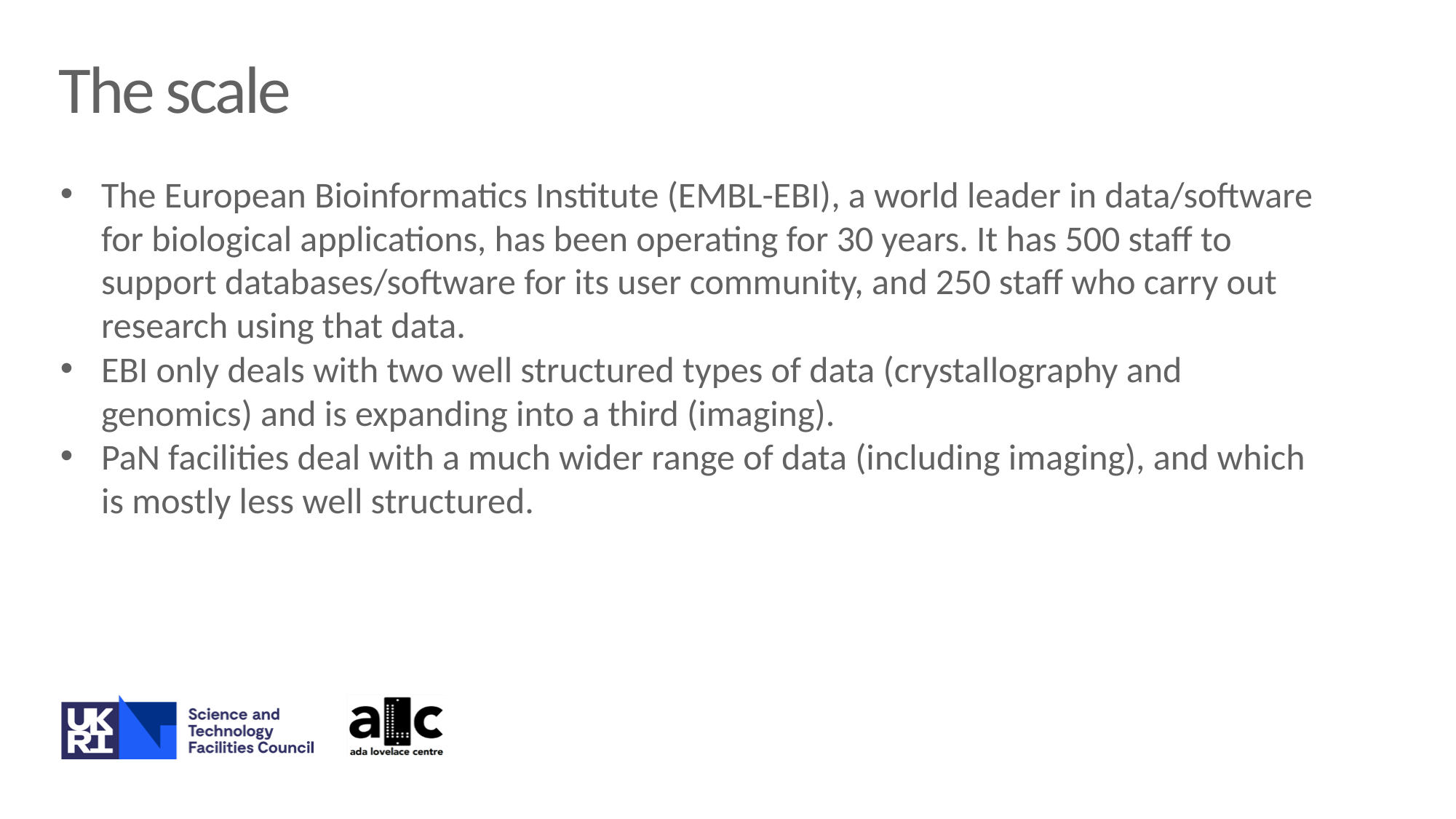

The scale
The European Bioinformatics Institute (EMBL-EBI), a world leader in data/software for biological applications, has been operating for 30 years. It has 500 staff to support databases/software for its user community, and 250 staff who carry out research using that data.
EBI only deals with two well structured types of data (crystallography and genomics) and is expanding into a third (imaging).
PaN facilities deal with a much wider range of data (including imaging), and which is mostly less well structured.